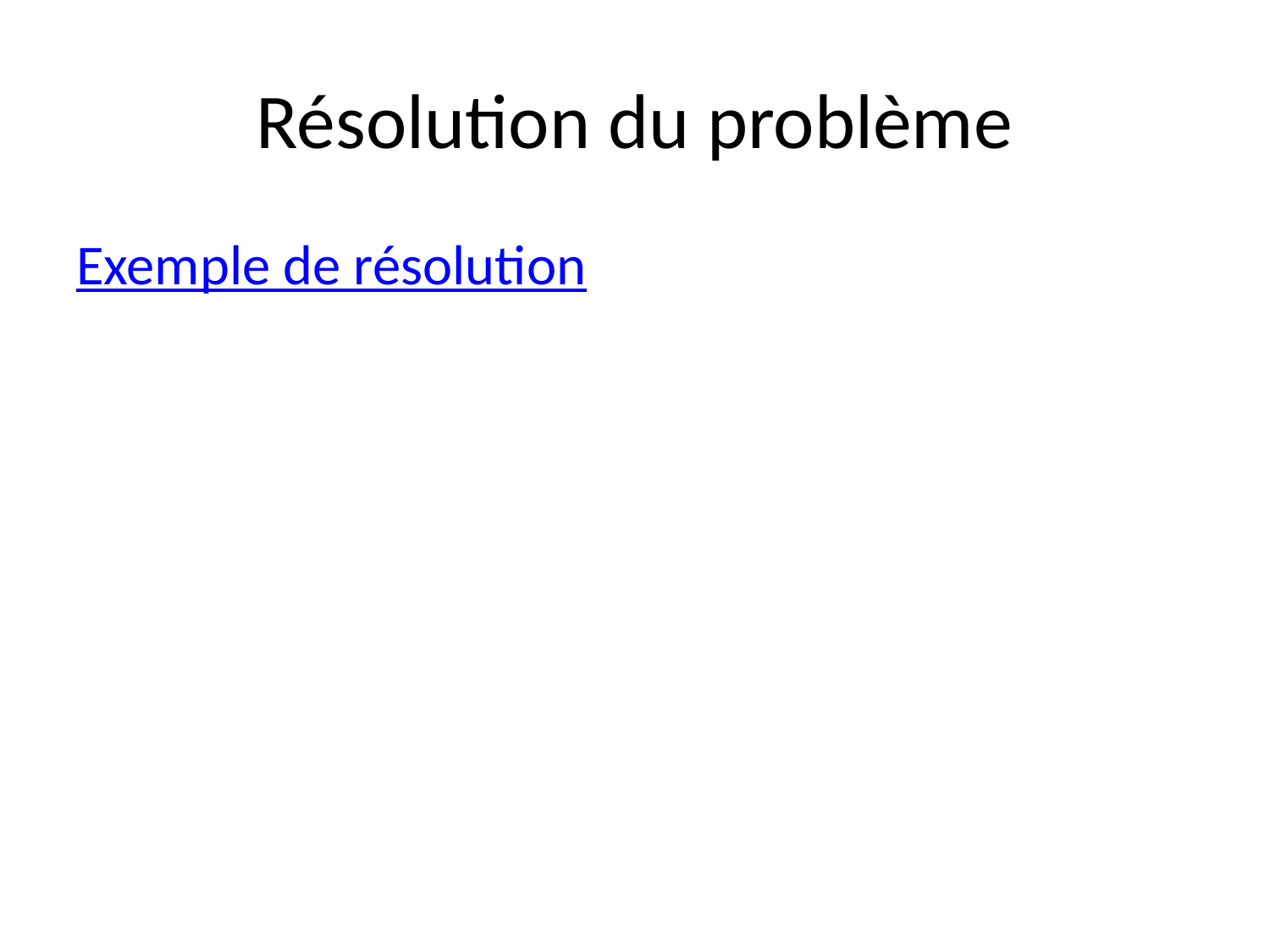

# Résolution du problème
Exemple de résolution